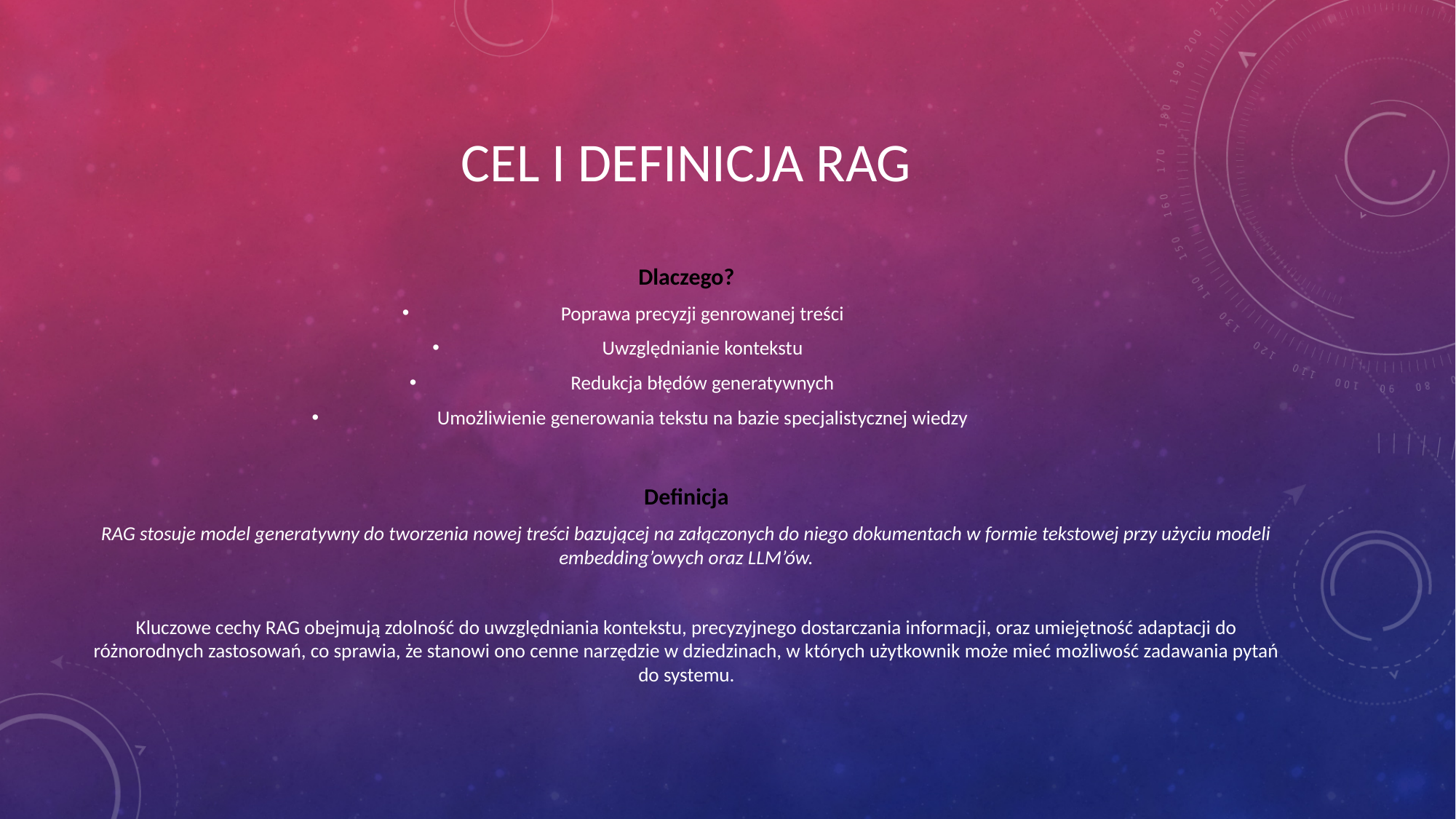

# Cel i Definicja RAG
Dlaczego?
Poprawa precyzji genrowanej treści
Uwzględnianie kontekstu
Redukcja błędów generatywnych
Umożliwienie generowania tekstu na bazie specjalistycznej wiedzy

Definicja
RAG stosuje model generatywny do tworzenia nowej treści bazującej na załączonych do niego dokumentach w formie tekstowej przy użyciu modeli embedding’owych oraz LLM’ów.

Kluczowe cechy RAG obejmują zdolność do uwzględniania kontekstu, precyzyjnego dostarczania informacji, oraz umiejętność adaptacji do różnorodnych zastosowań, co sprawia, że stanowi ono cenne narzędzie w dziedzinach, w których użytkownik może mieć możliwość zadawania pytań do systemu.